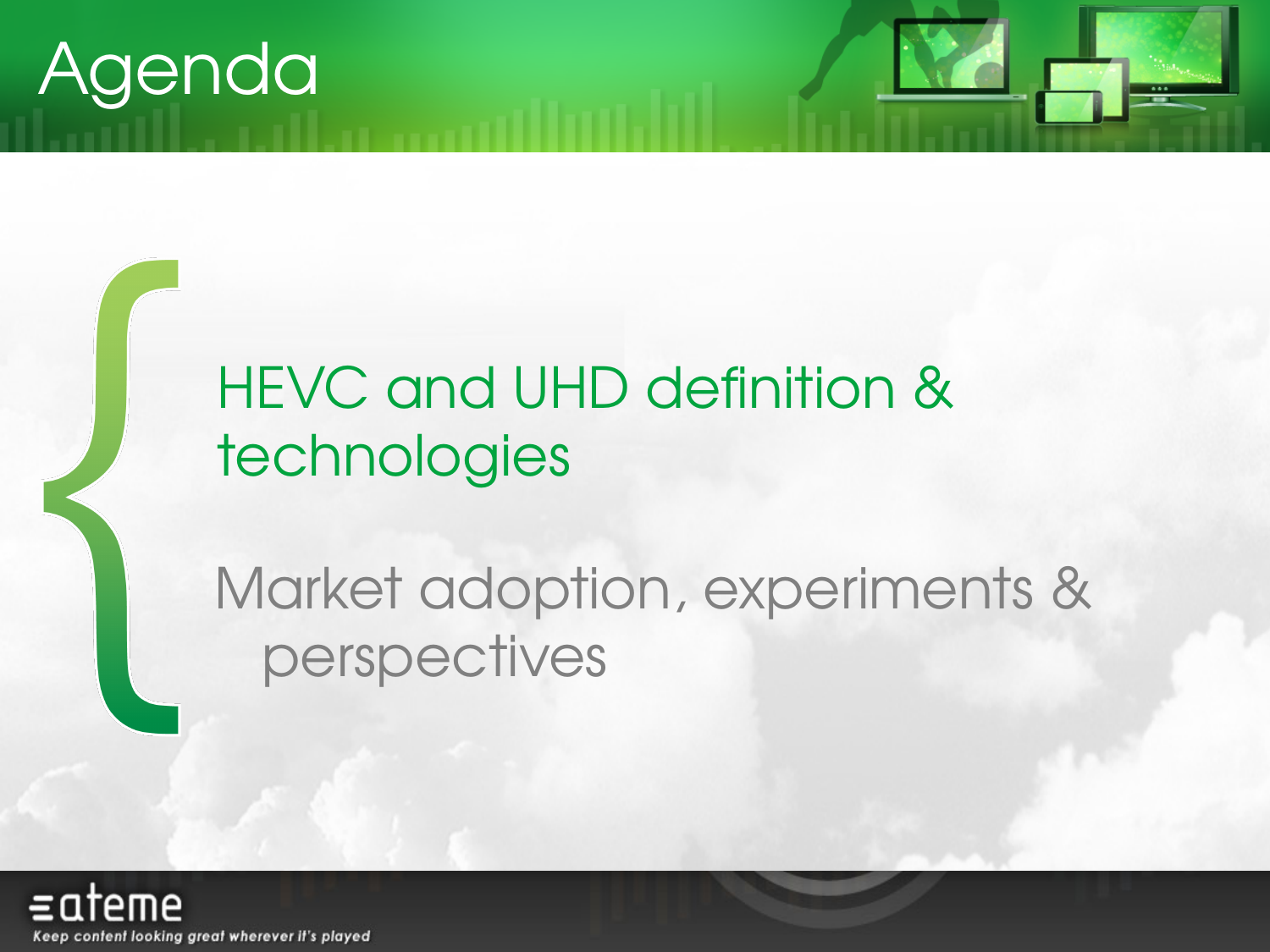

HEVC and UHD definition & technologies
Market adoption, experiments & perspectives